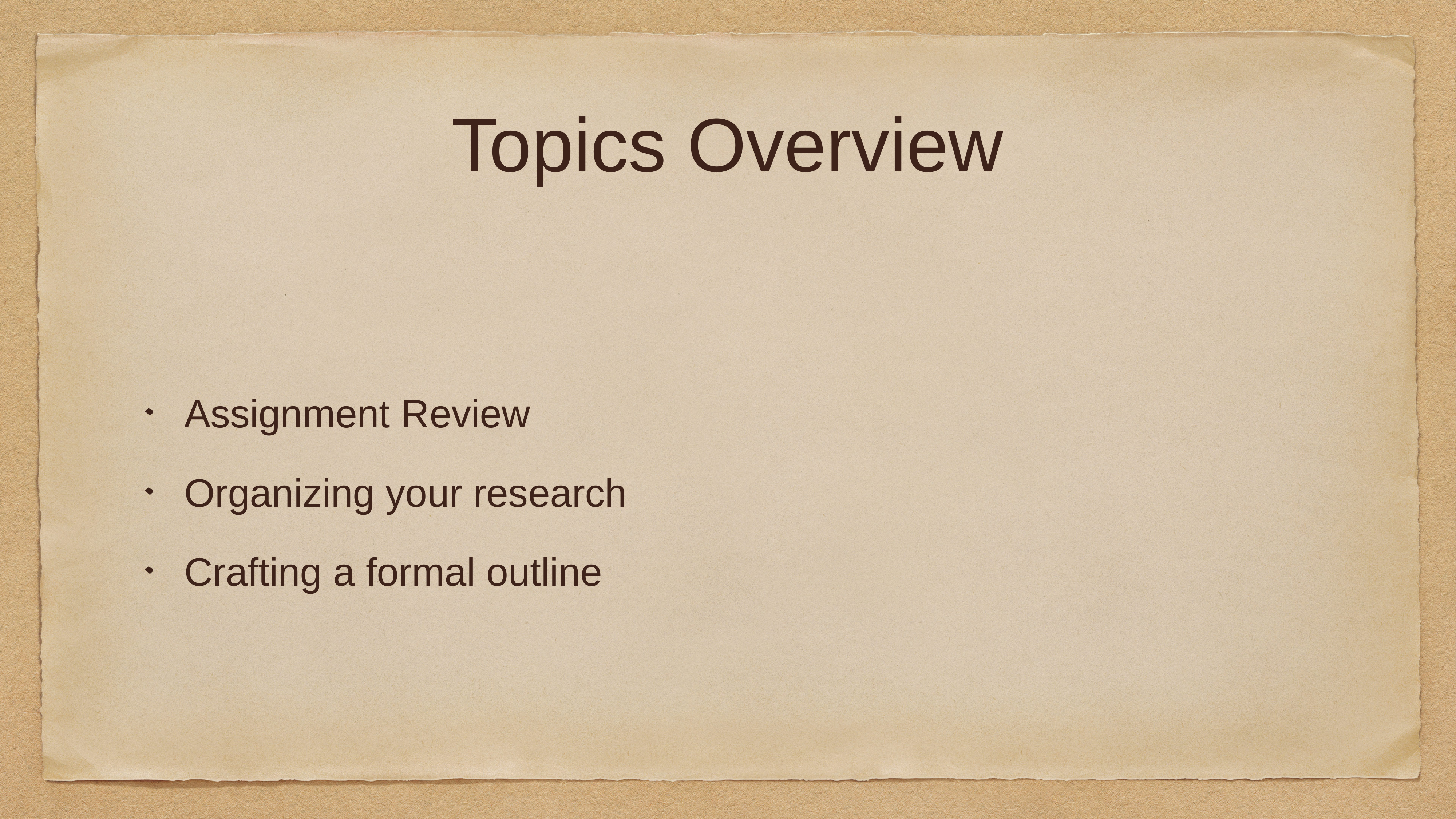

# Topics Overview
Assignment Review
Organizing your research
Crafting a formal outline